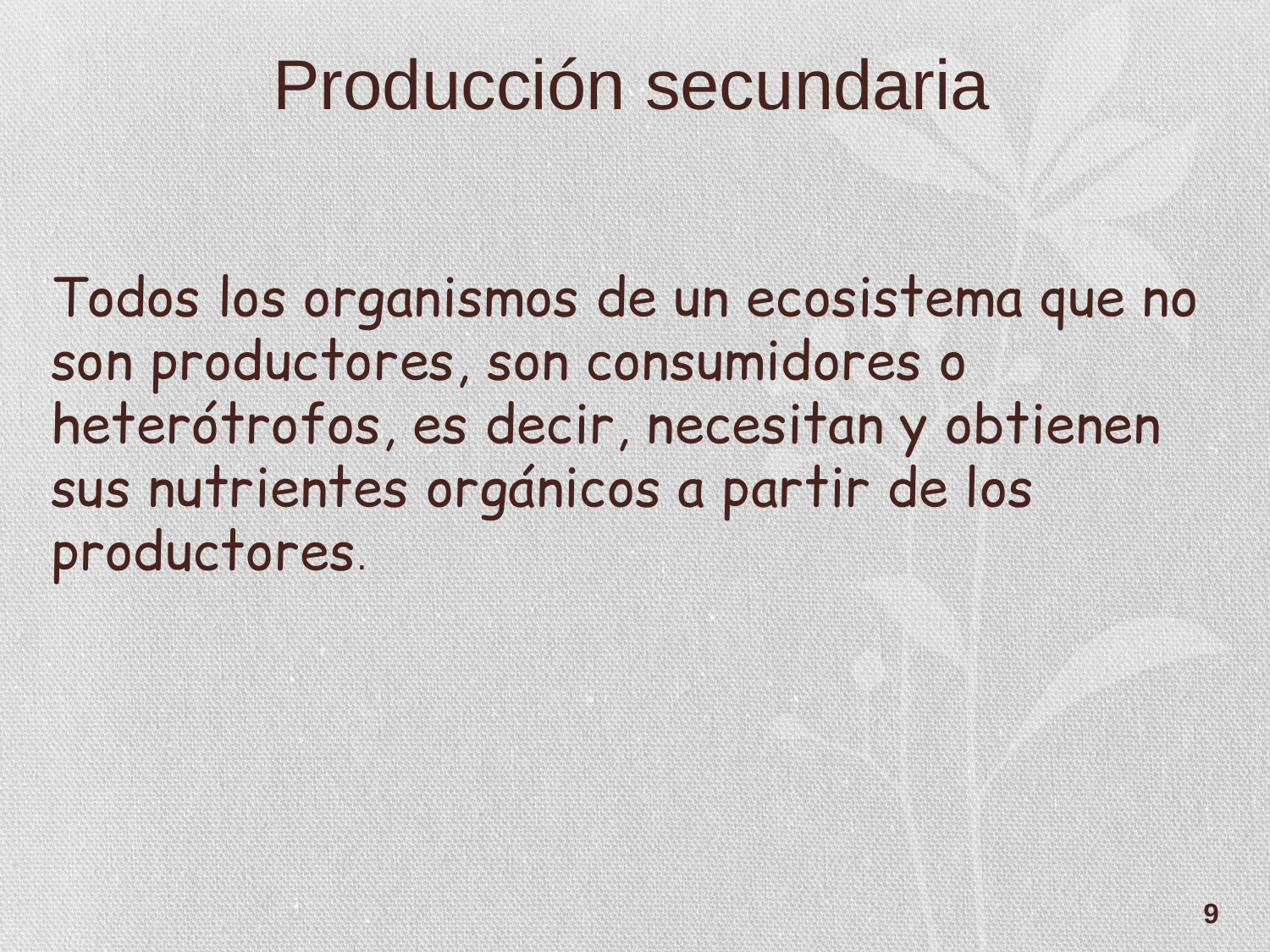

# Producción secundaria

Todos los organismos de un ecosistema que no son productores, son consumidores o heterótrofos, es decir, necesitan y obtienen sus nutrientes orgánicos a partir de los productores.
9